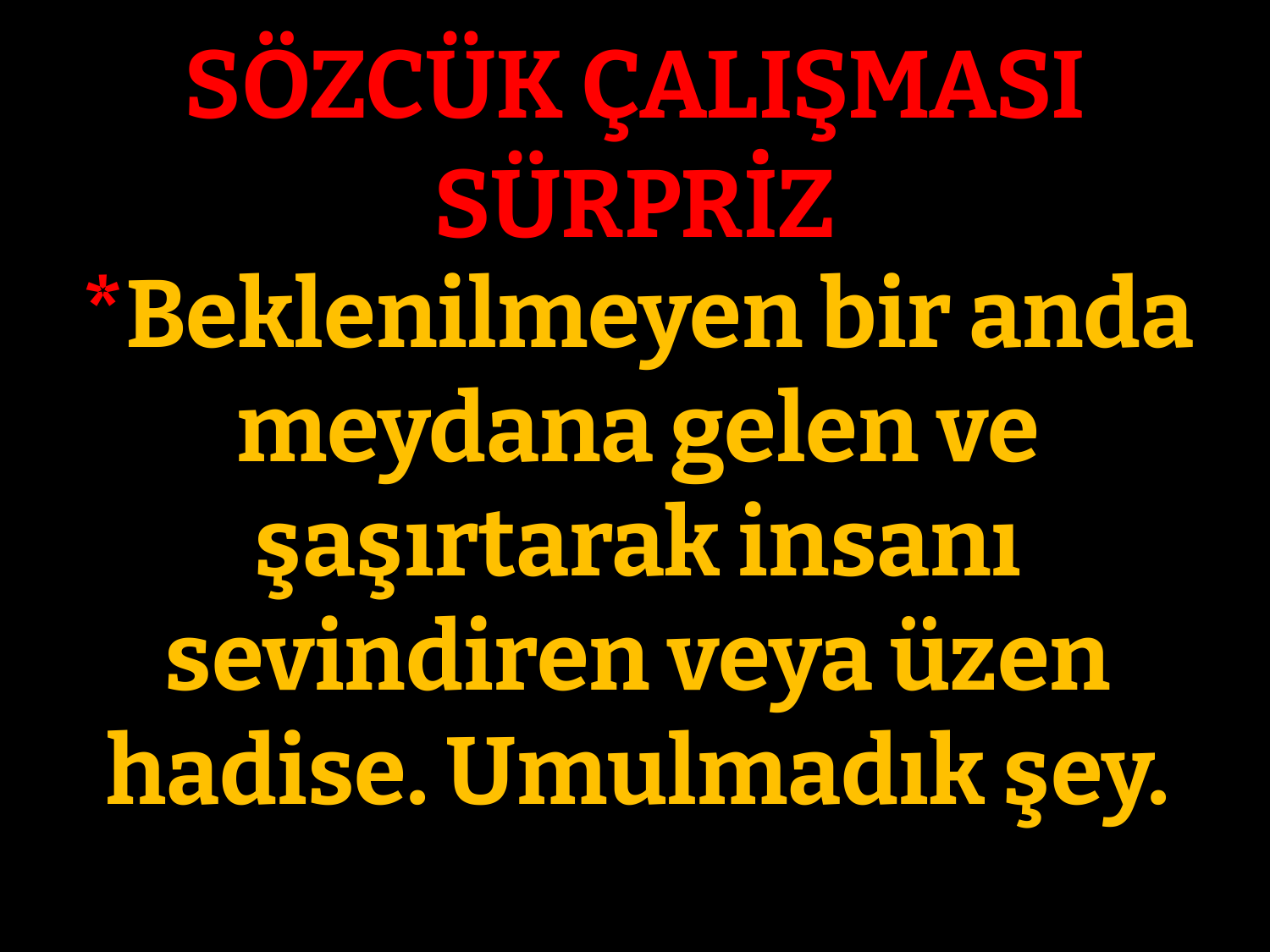

SÖZCÜK ÇALIŞMASI
SÜRPRİZ
*Beklenilmeyen bir anda meydana gelen ve şaşırtarak insanı sevindiren veya üzen hadise. Umulmadık şey.